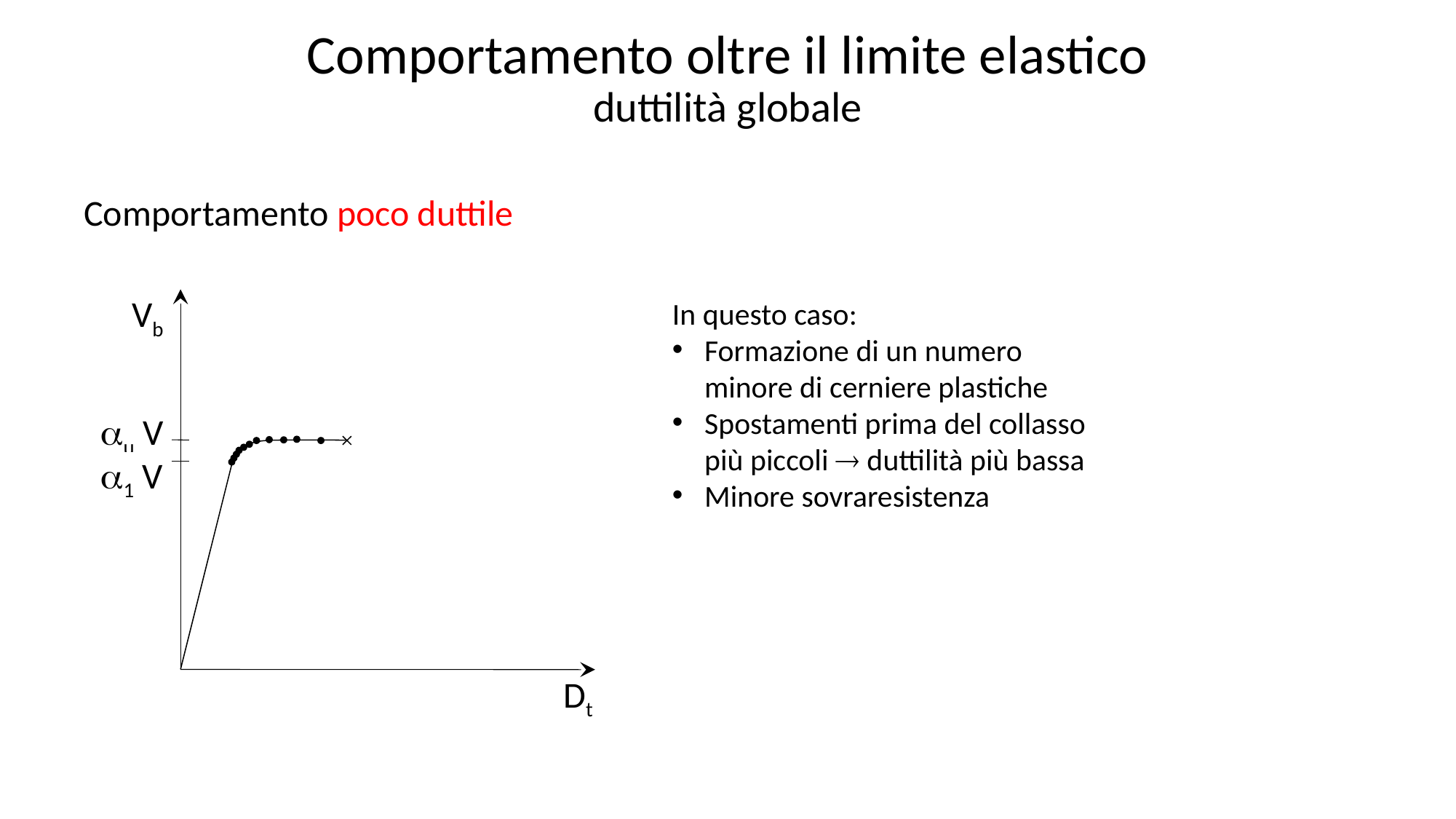

# Comportamento oltre il limite elastico duttilità globale
Comportamento poco duttile
In questo caso:
Formazione di un numero minore di cerniere plastiche
Spostamenti prima del collasso più piccoli → duttilità più bassa
Minore sovraresistenza
Vb
αu V

α1 V
Dt